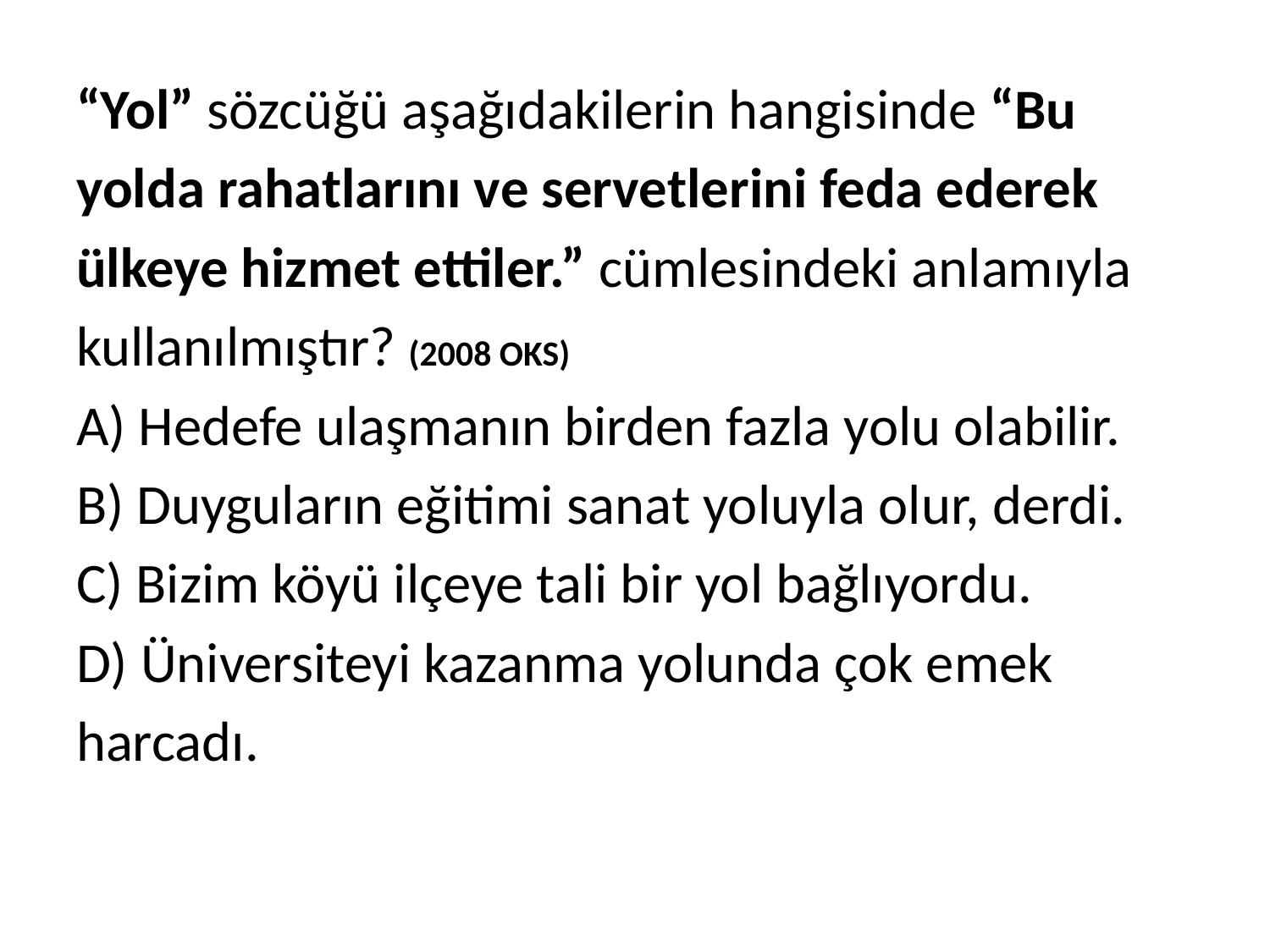

“Yol” sözcüğü aşağıdakilerin hangisinde “Bu
yolda rahatlarını ve servetlerini feda ederek
ülkeye hizmet ettiler.” cümlesindeki anlamıyla
kullanılmıştır? (2008 OKS)
A) Hedefe ulaşmanın birden fazla yolu olabilir.
B) Duyguların eğitimi sanat yoluyla olur, derdi.
C) Bizim köyü ilçeye tali bir yol bağlıyordu.
D) Üniversiteyi kazanma yolunda çok emek
harcadı.